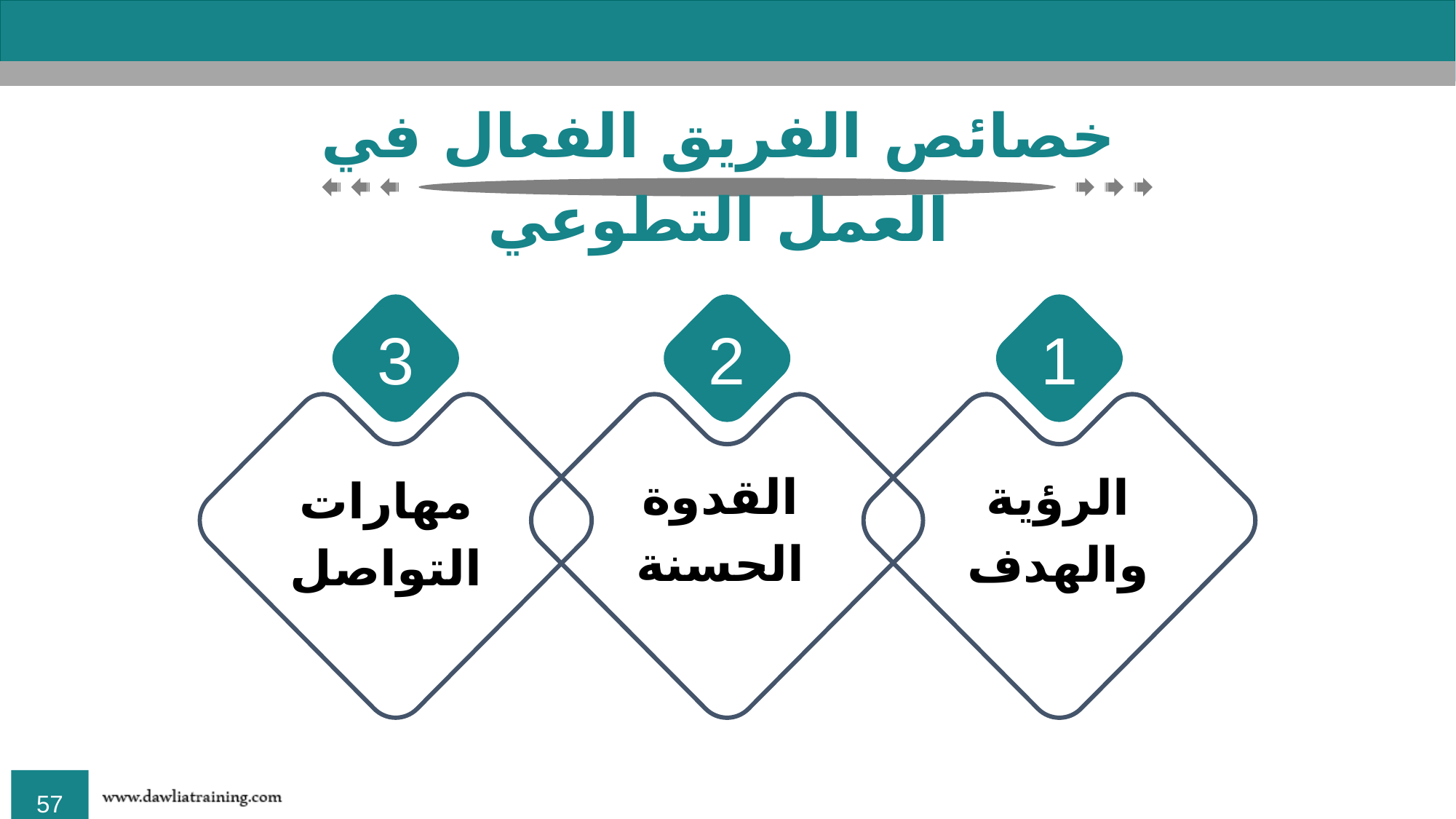

خصائص الفريق الفعال في العمل التطوعي

3

مهارات التواصل
2

القدوة الحسنة
1

الرؤية والهدف